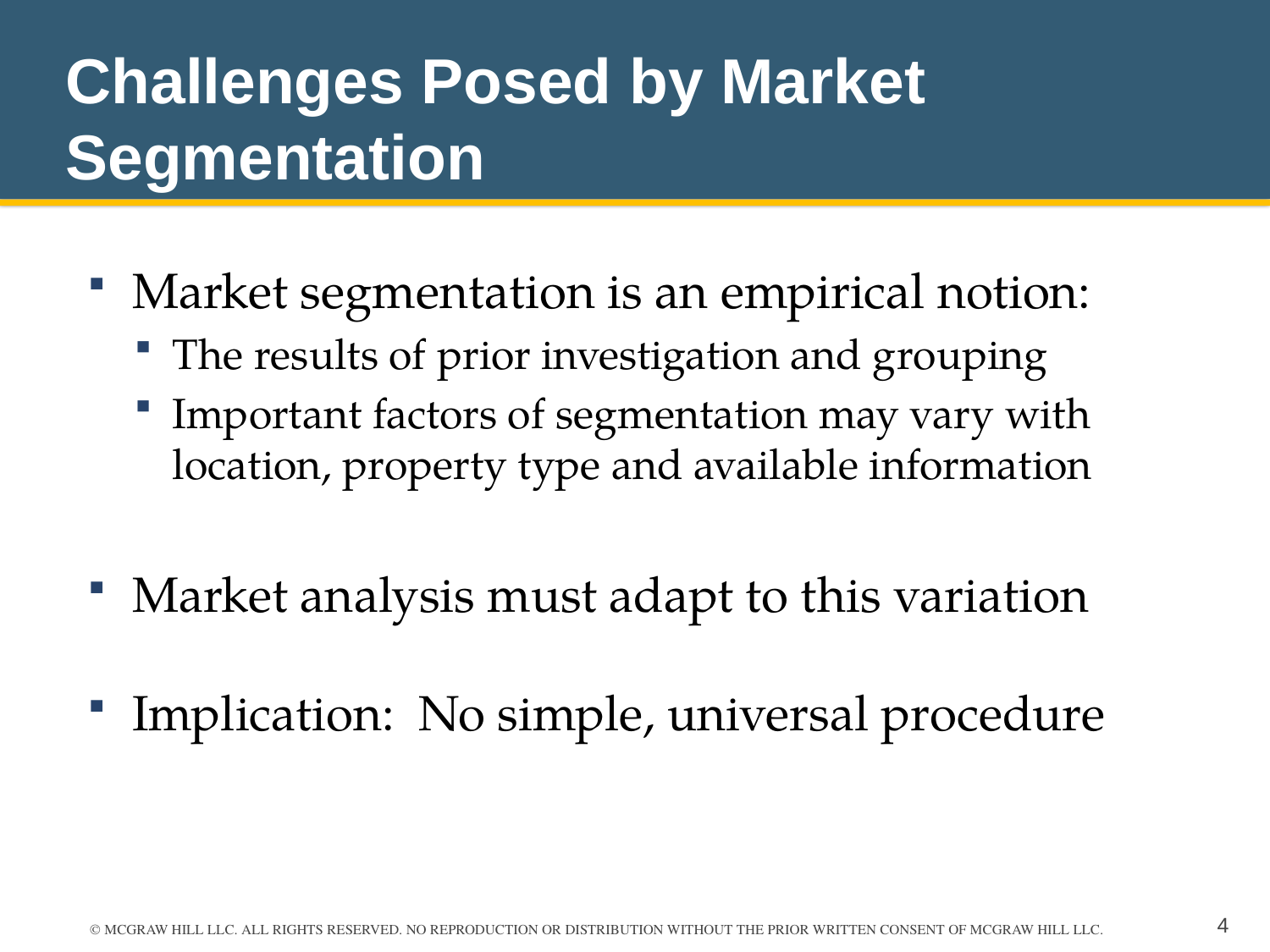

# Challenges Posed by Market Segmentation
Market segmentation is an empirical notion:
The results of prior investigation and grouping
Important factors of segmentation may vary with location, property type and available information

Market analysis must adapt to this variation

Implication:  No simple, universal procedure
© MCGRAW HILL LLC. ALL RIGHTS RESERVED. NO REPRODUCTION OR DISTRIBUTION WITHOUT THE PRIOR WRITTEN CONSENT OF MCGRAW HILL LLC.
4